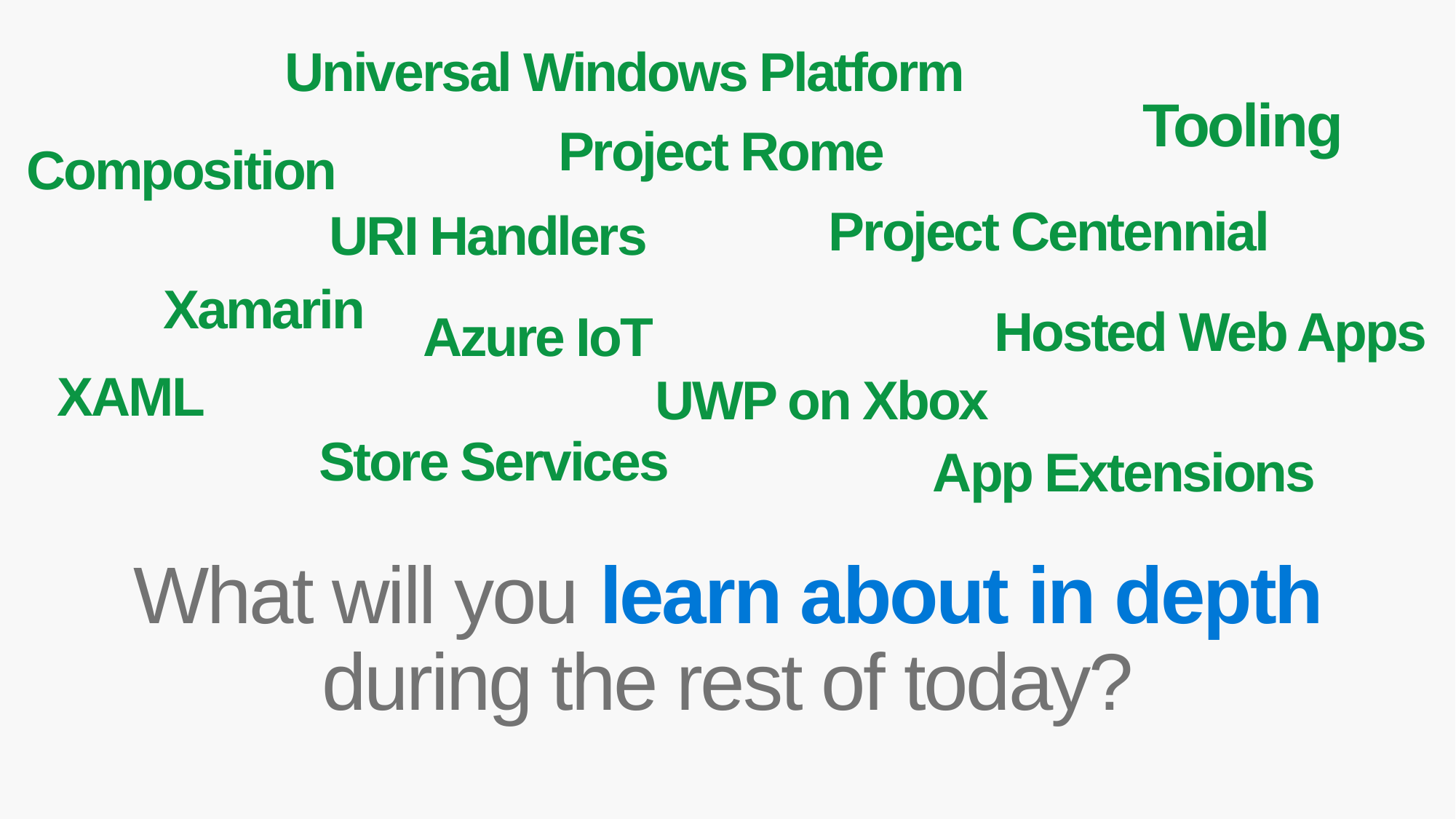

Universal Windows Platform
Tooling
Project Rome
Composition
Project Centennial
URI Handlers
Xamarin
Hosted Web Apps
Azure IoT
XAML
UWP on Xbox
Store Services
App Extensions
What will you learn about in depth during the rest of today?